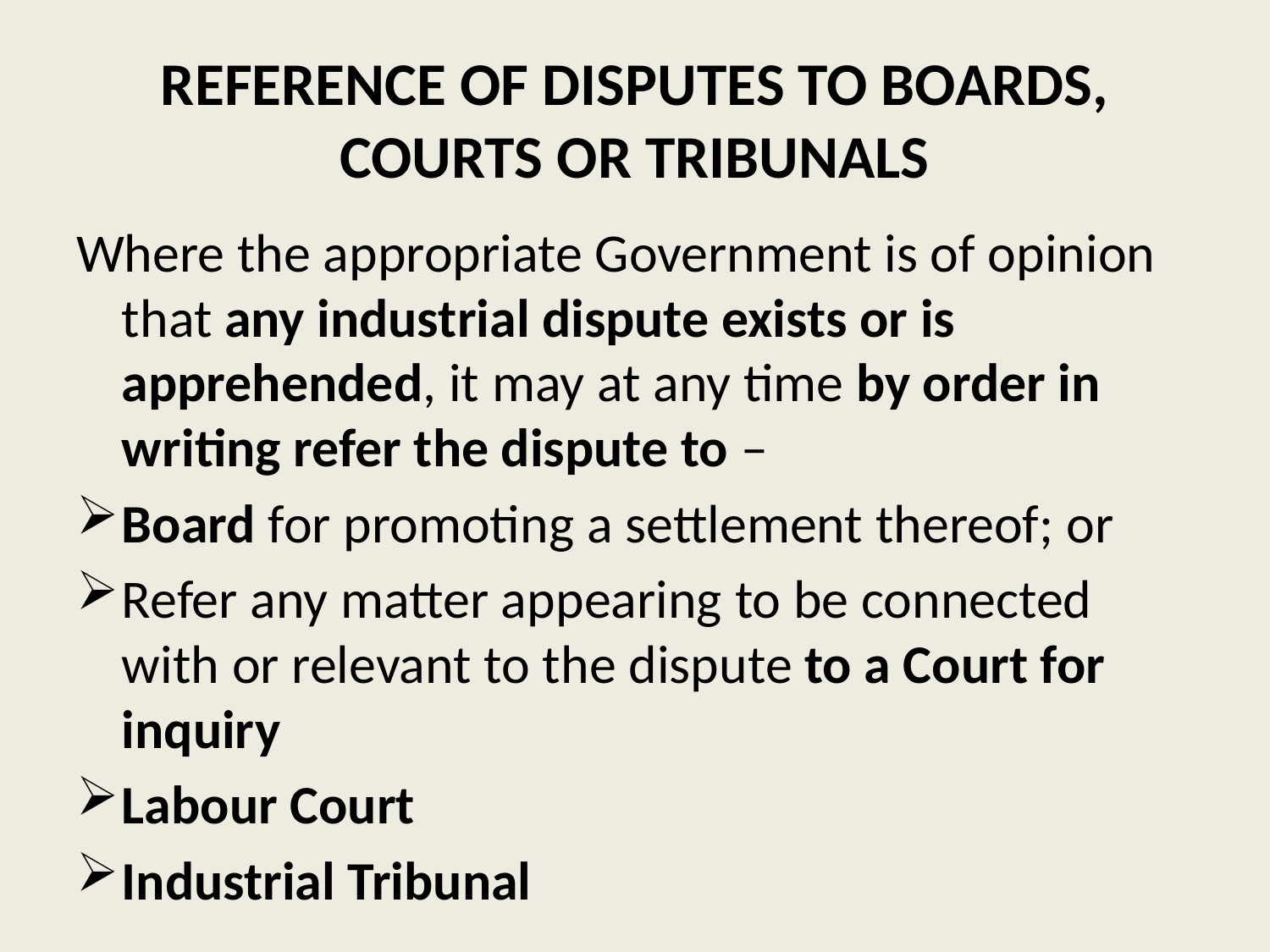

# REFERENCE OF DISPUTES TO BOARDS, COURTS OR TRIBUNALS
Where the appropriate Government is of opinion that any industrial dispute exists or is apprehended, it may at any time by order in writing refer the dispute to –
Board for promoting a settlement thereof; or
Refer any matter appearing to be connected with or relevant to the dispute to a Court for inquiry
Labour Court
Industrial Tribunal